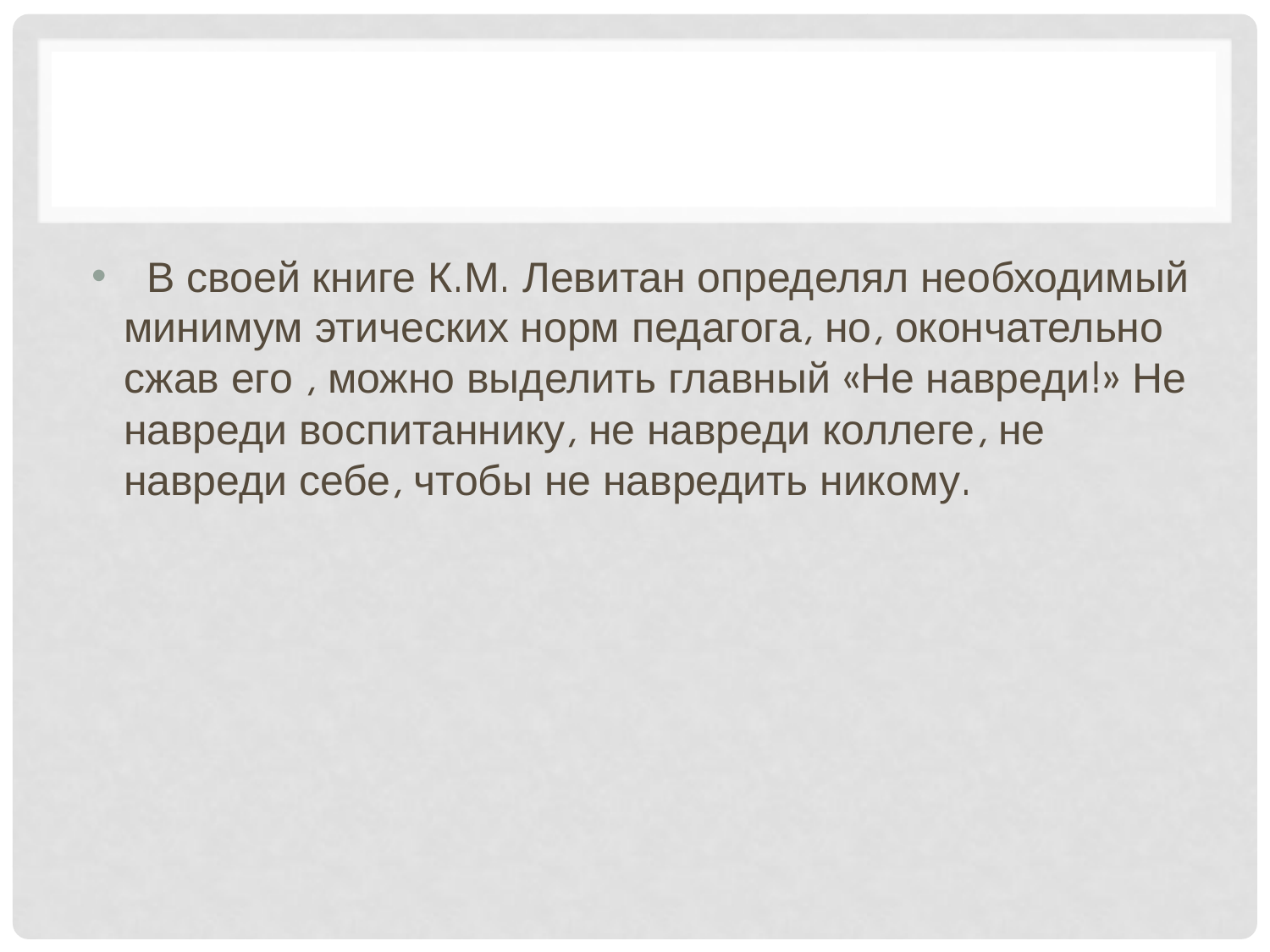

#
  В своей книге К.М. Левитан определял необходимый минимум этических норм педагога, но, окончательно сжав его , можно выделить главный «Не навреди!» Не навреди воспитаннику, не навреди коллеге, не навреди себе, чтобы не навредить никому.